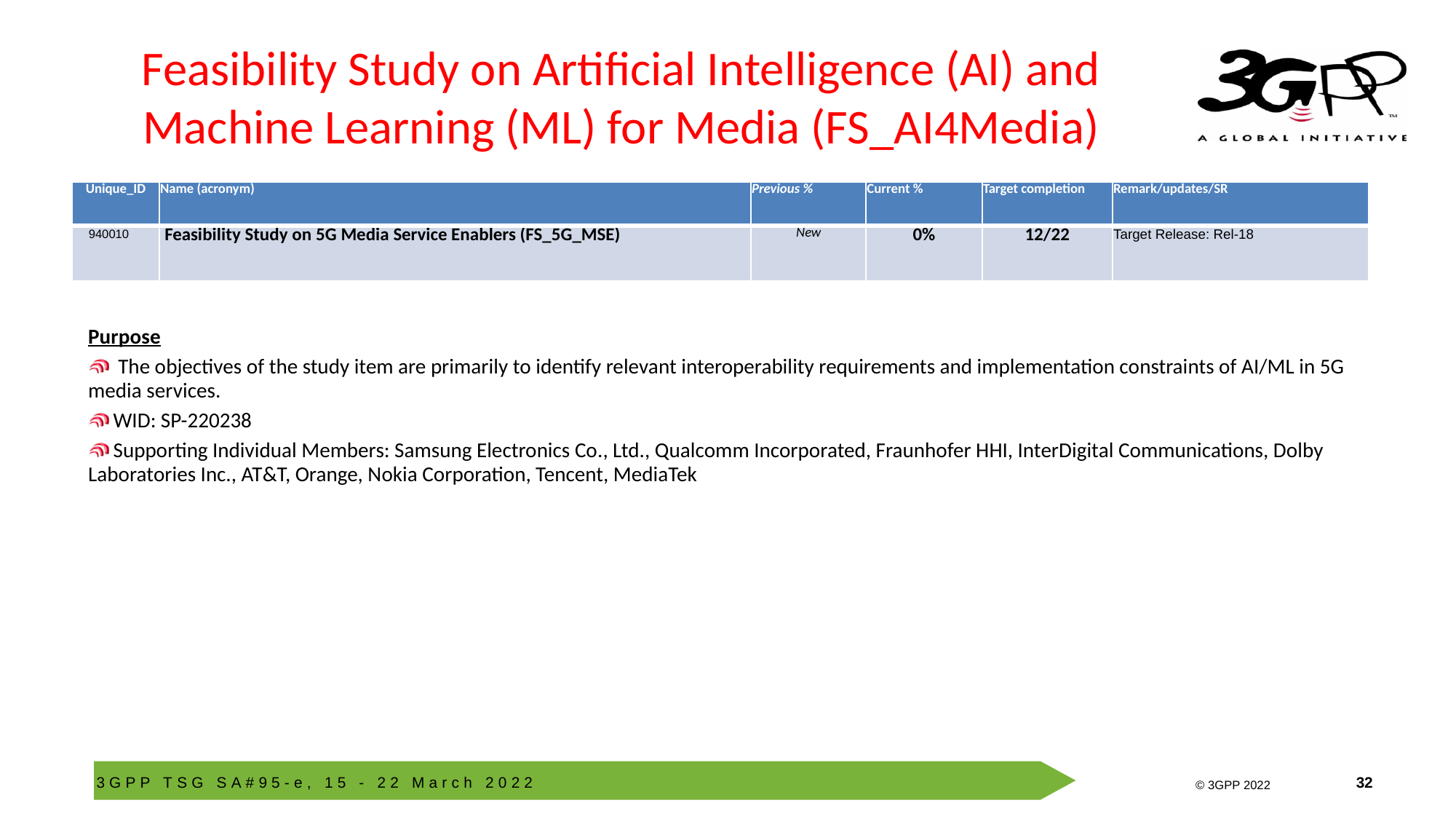

# Feasibility Study on Artificial Intelligence (AI) and Machine Learning (ML) for Media (FS_AI4Media)
| Unique\_ID | Name (acronym) | Previous % | Current % | Target completion | Remark/updates/SR |
| --- | --- | --- | --- | --- | --- |
| 940010 | Feasibility Study on 5G Media Service Enablers (FS\_5G\_MSE) | New | 0% | 12/22 | Target Release: Rel-18 |
Purpose
  The objectives of the study item are primarily to identify relevant interoperability requirements and implementation constraints of AI/ML in 5G media services.
 WID: SP-220238
 Supporting Individual Members: Samsung Electronics Co., Ltd., Qualcomm Incorporated, Fraunhofer HHI, InterDigital Communications, Dolby Laboratories Inc., AT&T, Orange, Nokia Corporation, Tencent, MediaTek